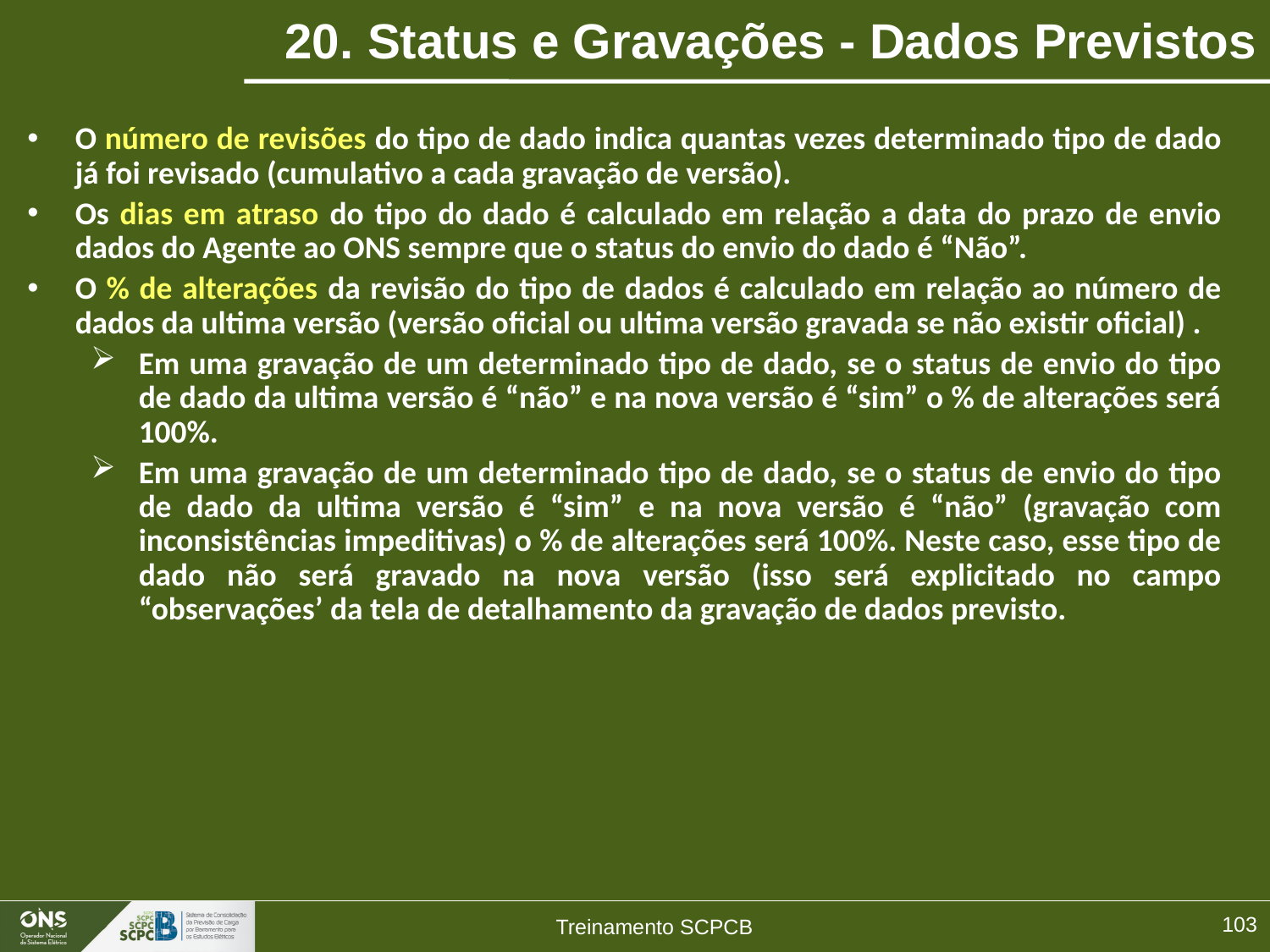

# 20. Status e Gravações - Dados Previstos
O número de revisões do tipo de dado indica quantas vezes determinado tipo de dado já foi revisado (cumulativo a cada gravação de versão).
Os dias em atraso do tipo do dado é calculado em relação a data do prazo de envio dados do Agente ao ONS sempre que o status do envio do dado é “Não”.
O % de alterações da revisão do tipo de dados é calculado em relação ao número de dados da ultima versão (versão oficial ou ultima versão gravada se não existir oficial) .
Em uma gravação de um determinado tipo de dado, se o status de envio do tipo de dado da ultima versão é “não” e na nova versão é “sim” o % de alterações será 100%.
Em uma gravação de um determinado tipo de dado, se o status de envio do tipo de dado da ultima versão é “sim” e na nova versão é “não” (gravação com inconsistências impeditivas) o % de alterações será 100%. Neste caso, esse tipo de dado não será gravado na nova versão (isso será explicitado no campo “observações’ da tela de detalhamento da gravação de dados previsto.